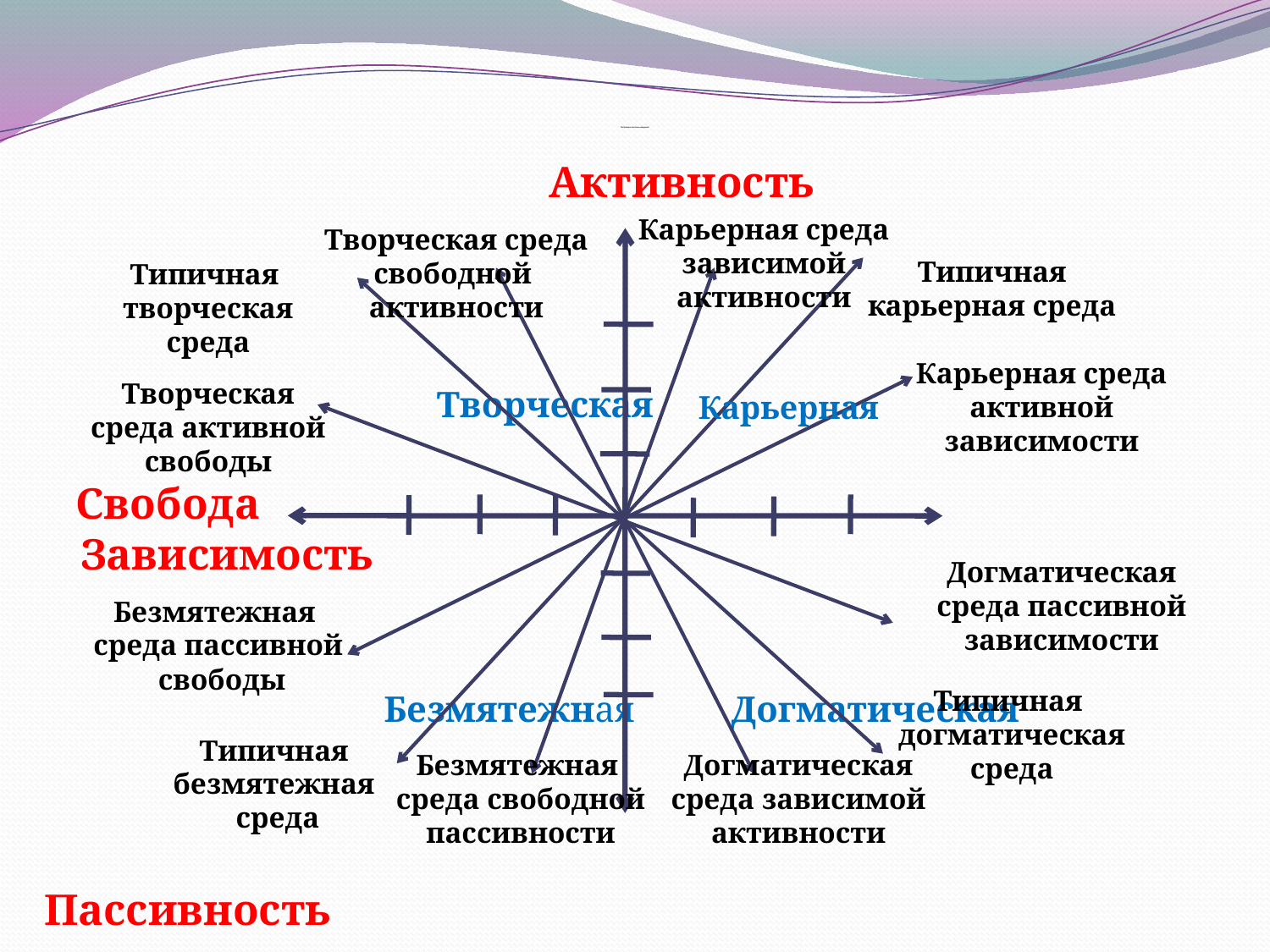

# Построение системы координат
                                              Активность

                                    Творческая

   Свобода                                                                      Зависимость

                               Безмятежная         Догматическая

Пассивность
Карьерная среда
зависимой активности
Творческая среда
свободной  активности
Типичная карьерная среда
Типичная  творческая среда
Карьерная
Карьерная среда
активной зависимости
Творческая среда активной свободы
Догматическая среда пассивной зависимости
Безмятежная  среда пассивной  свободы
Типичная  догматическая среда
Типичная  безмятежная  среда
Безмятежная
среда свободной пассивности
Догматическая среда зависимой активности